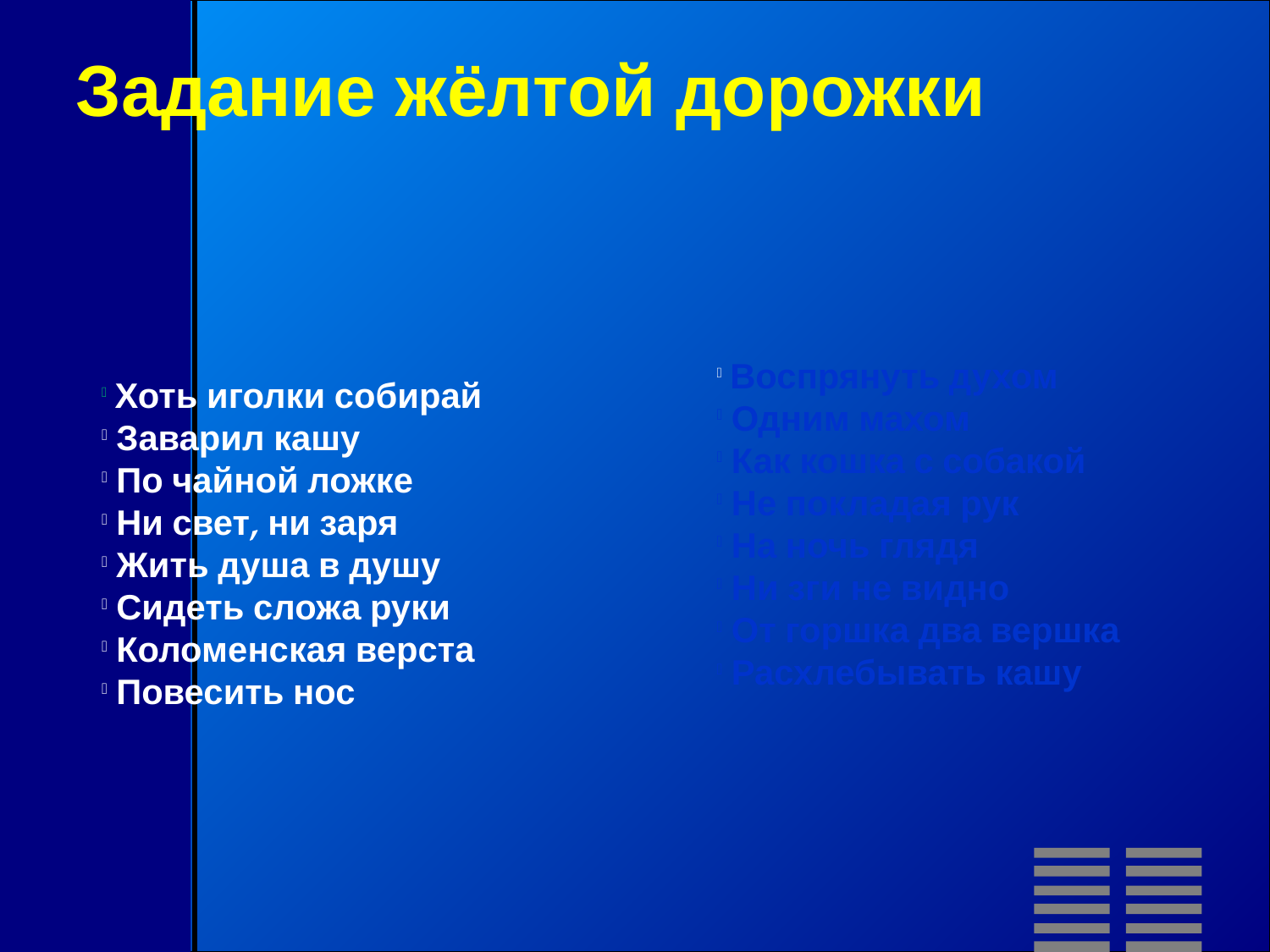

Задание жёлтой дорожки

 Воспрянуть духом
 Одним махом
 Как кошка с собакой
 Не покладая рук
 На ночь глядя
 Ни зги не видно
 От горшка два вершка
 Расхлебывать кашу

 Хоть иголки собирай
 Заварил кашу
 По чайной ложке
 Ни свет, ни заря
 Жить душа в душу
 Сидеть сложа руки
 Коломенская верста
 Повесить нос